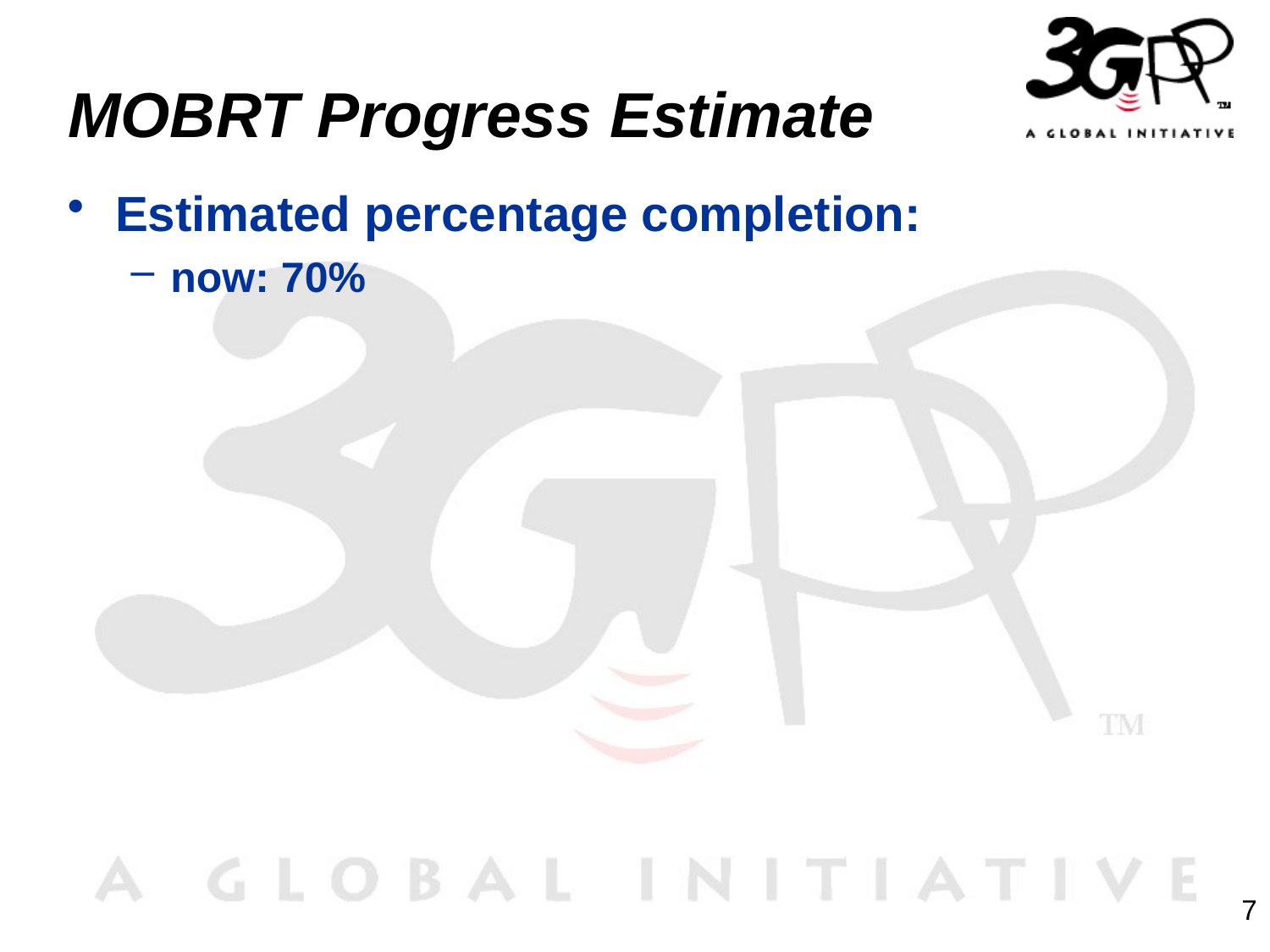

# MOBRT Progress Estimate
Estimated percentage completion:
now: 70%
7